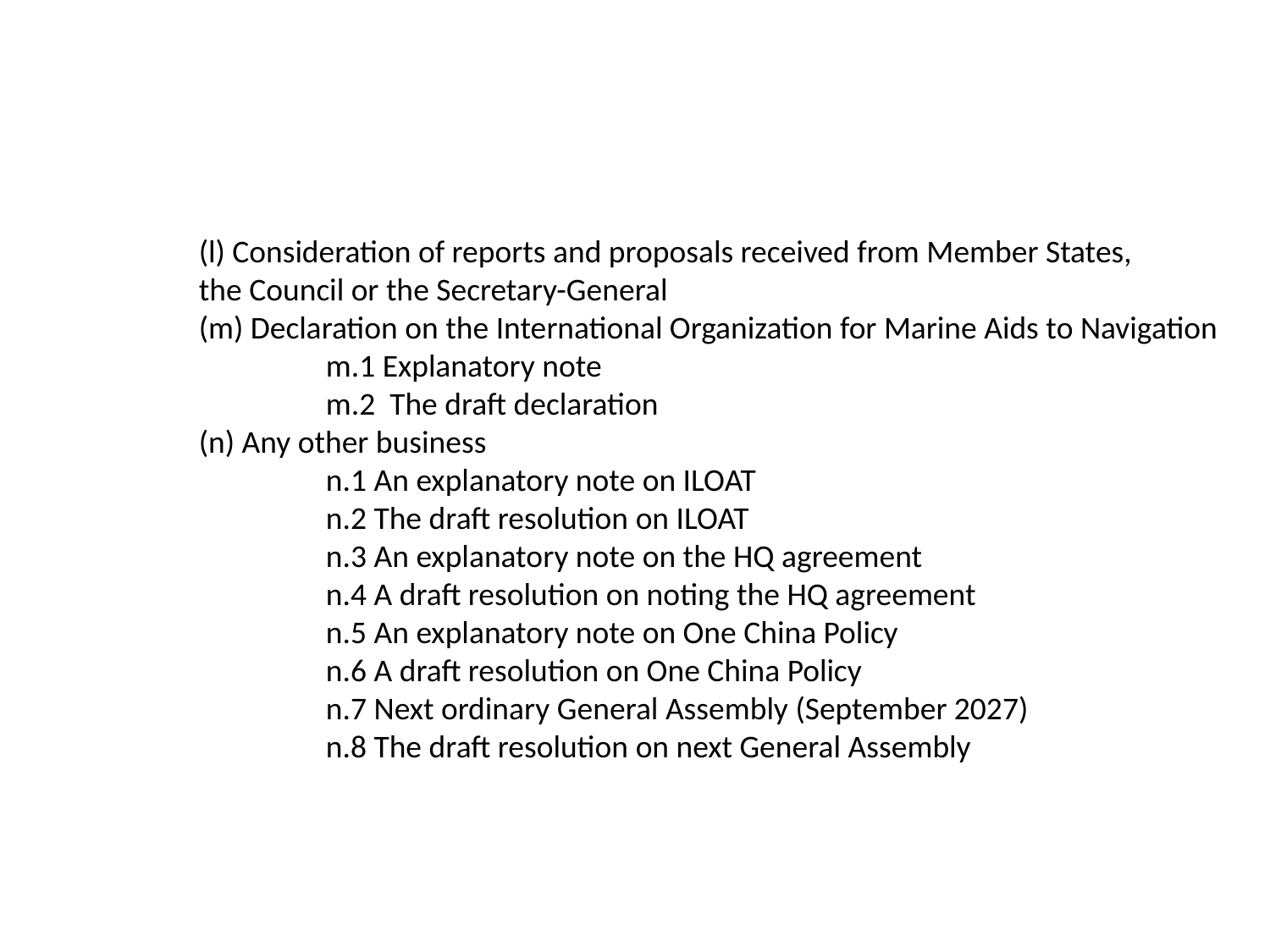

#
(l) Consideration of reports and proposals received from Member States,
the Council or the Secretary-General
(m) Declaration on the International Organization for Marine Aids to Navigation
	m.1 Explanatory note
	m.2  The draft declaration
(n) Any other business
	n.1 An explanatory note on ILOAT
	n.2 The draft resolution on ILOAT
	n.3 An explanatory note on the HQ agreement
	n.4 A draft resolution on noting the HQ agreement
	n.5 An explanatory note on One China Policy
	n.6 A draft resolution on One China Policy
	n.7 Next ordinary General Assembly (September 2027)
	n.8 The draft resolution on next General Assembly